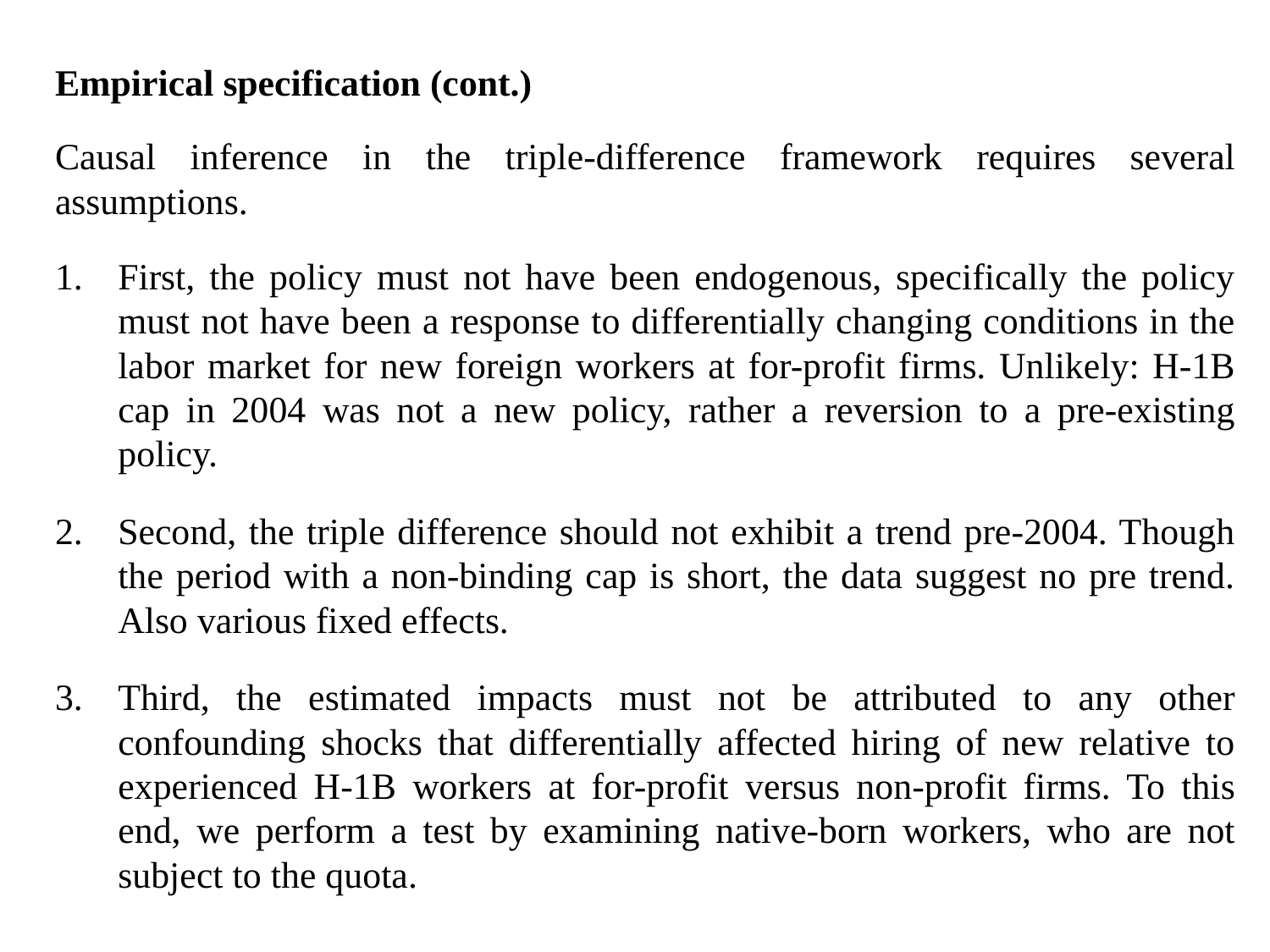

Empirical specification (cont.)

Causal inference in the triple-difference framework requires several assumptions.

First, the policy must not have been endogenous, specifically the policy must not have been a response to differentially changing conditions in the labor market for new foreign workers at for-profit firms. Unlikely: H-1B cap in 2004 was not a new policy, rather a reversion to a pre-existing policy.

Second, the triple difference should not exhibit a trend pre-2004. Though the period with a non-binding cap is short, the data suggest no pre trend. Also various fixed effects.

Third, the estimated impacts must not be attributed to any other confounding shocks that differentially affected hiring of new relative to experienced H-1B workers at for-profit versus non-profit firms. To this end, we perform a test by examining native-born workers, who are not subject to the quota.